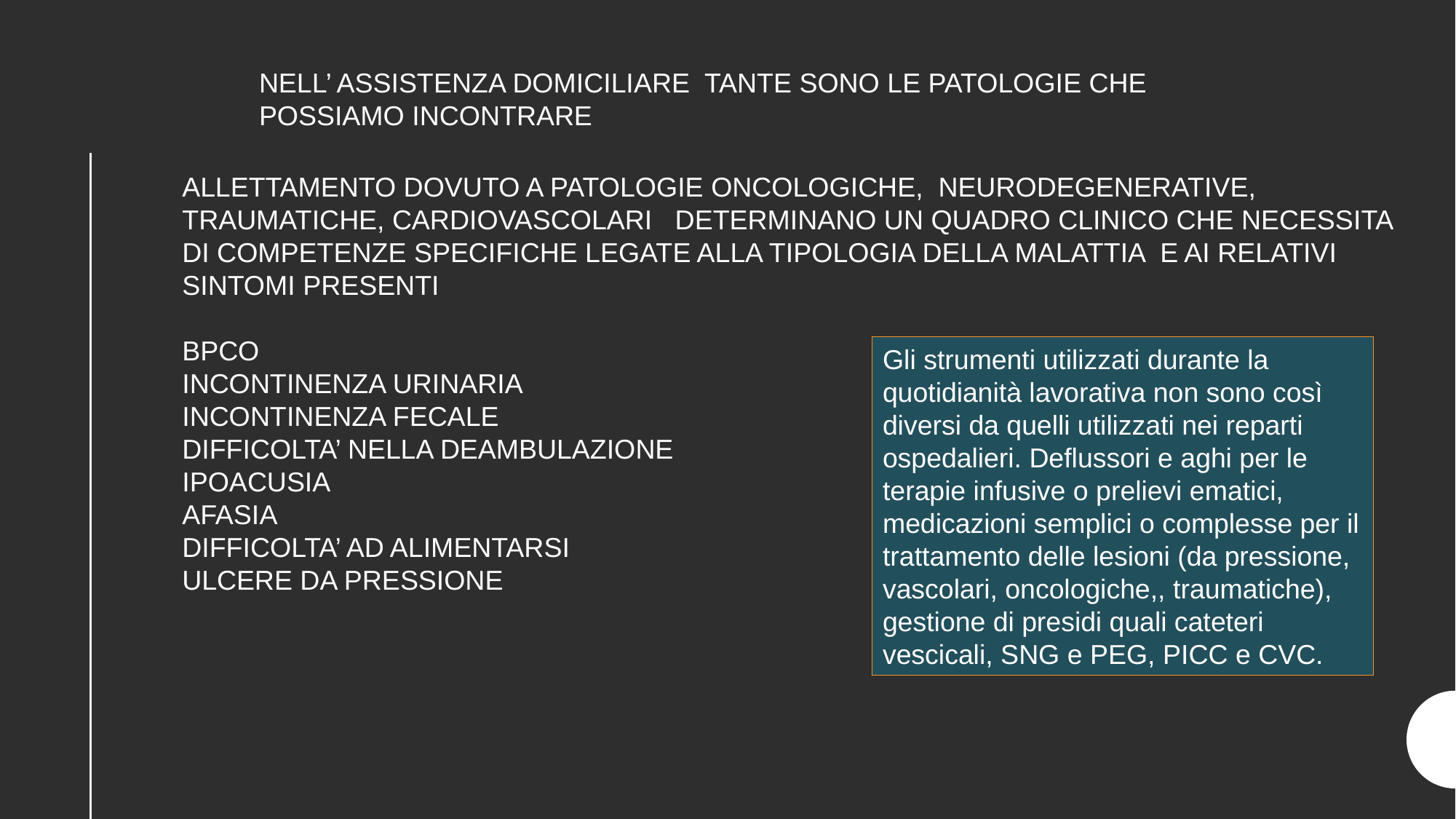

NELL’ ASSISTENZA DOMICILIARE  TANTE SONO LE PATOLOGIE CHE POSSIAMO INCONTRARE
ALLETTAMENTO DOVUTO A PATOLOGIE ONCOLOGICHE,  NEURODEGENERATIVE, TRAUMATICHE, CARDIOVASCOLARI   DETERMINANO UN QUADRO CLINICO CHE NECESSITA DI COMPETENZE SPECIFICHE LEGATE ALLA TIPOLOGIA DELLA MALATTIA  E AI RELATIVI SINTOMI PRESENTI

BPCO
INCONTINENZA URINARIA
INCONTINENZA FECALE
DIFFICOLTA’ NELLA DEAMBULAZIONE
IPOACUSIA
AFASIA
DIFFICOLTA’ AD ALIMENTARSI
ULCERE DA PRESSIONE

Gli strumenti utilizzati durante la quotidianità lavorativa non sono così diversi da quelli utilizzati nei reparti ospedalieri. Deflussori e aghi per le terapie infusive o prelievi ematici, medicazioni semplici o complesse per il trattamento delle lesioni (da pressione, vascolari, oncologiche,, traumatiche), gestione di presidi quali cateteri vescicali, SNG e PEG, PICC e CVC.